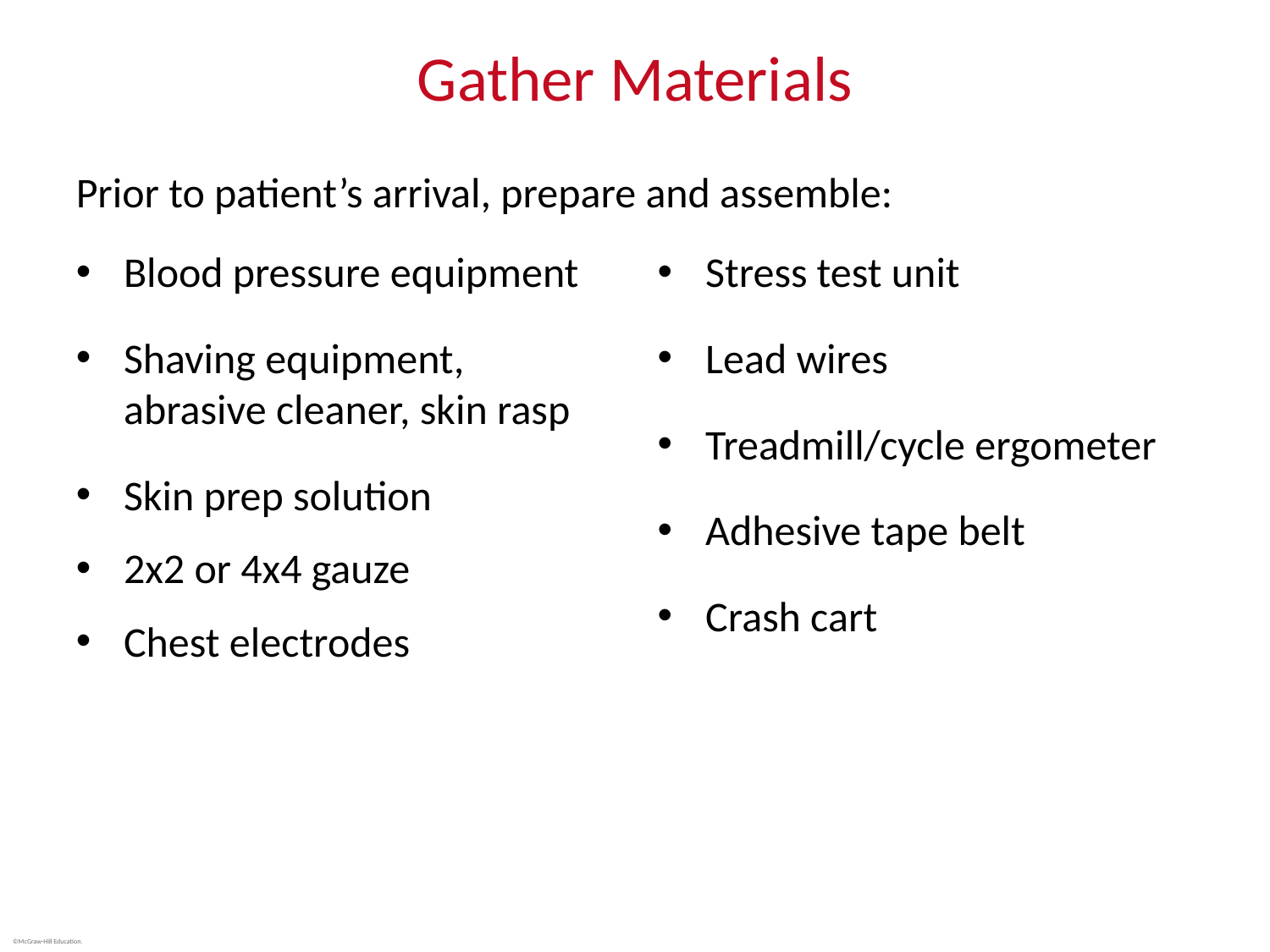

# Gather Materials
Prior to patient’s arrival, prepare and assemble:
Blood pressure equipment
Shaving equipment, abrasive cleaner, skin rasp
Skin prep solution
2x2 or 4x4 gauze
Chest electrodes

Stress test unit
Lead wires
Treadmill/cycle ergometer
Adhesive tape belt
Crash cart